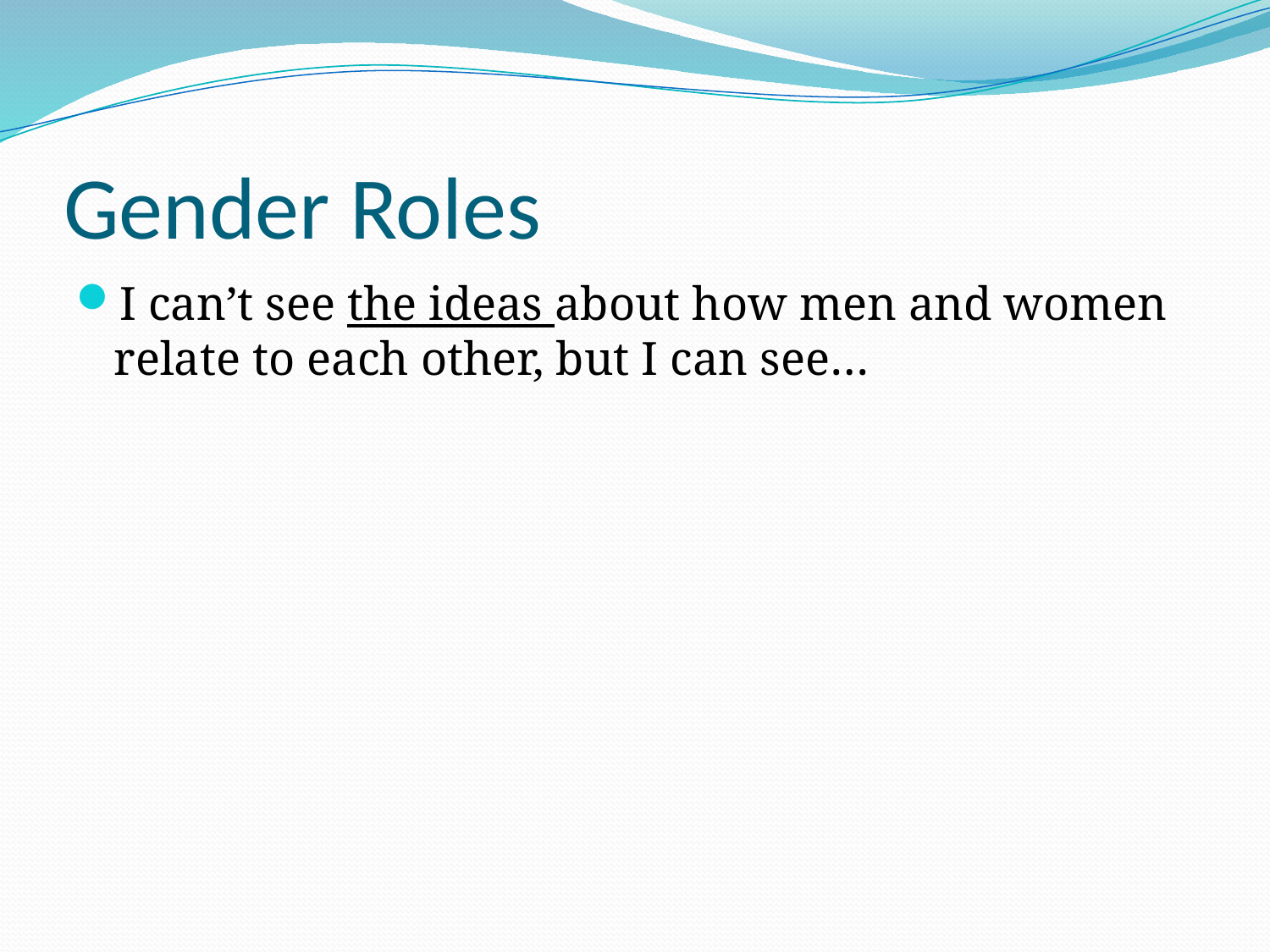

# Gender Roles
I can’t see the ideas about how men and women relate to each other, but I can see…